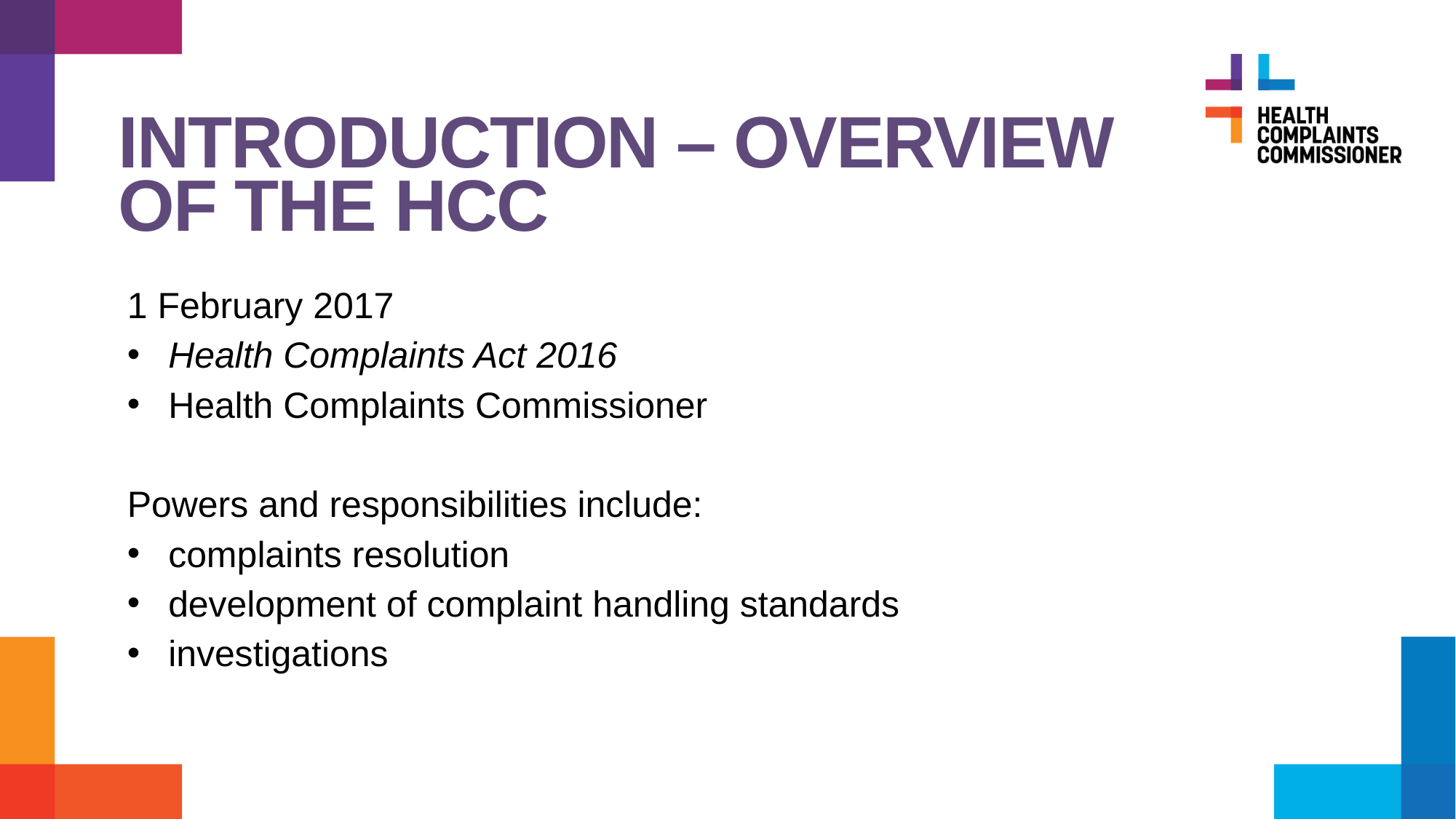

# Introduction – overview of the hcc
1 February 2017
Health Complaints Act 2016
Health Complaints Commissioner

Powers and responsibilities include:
complaints resolution
development of complaint handling standards
investigations